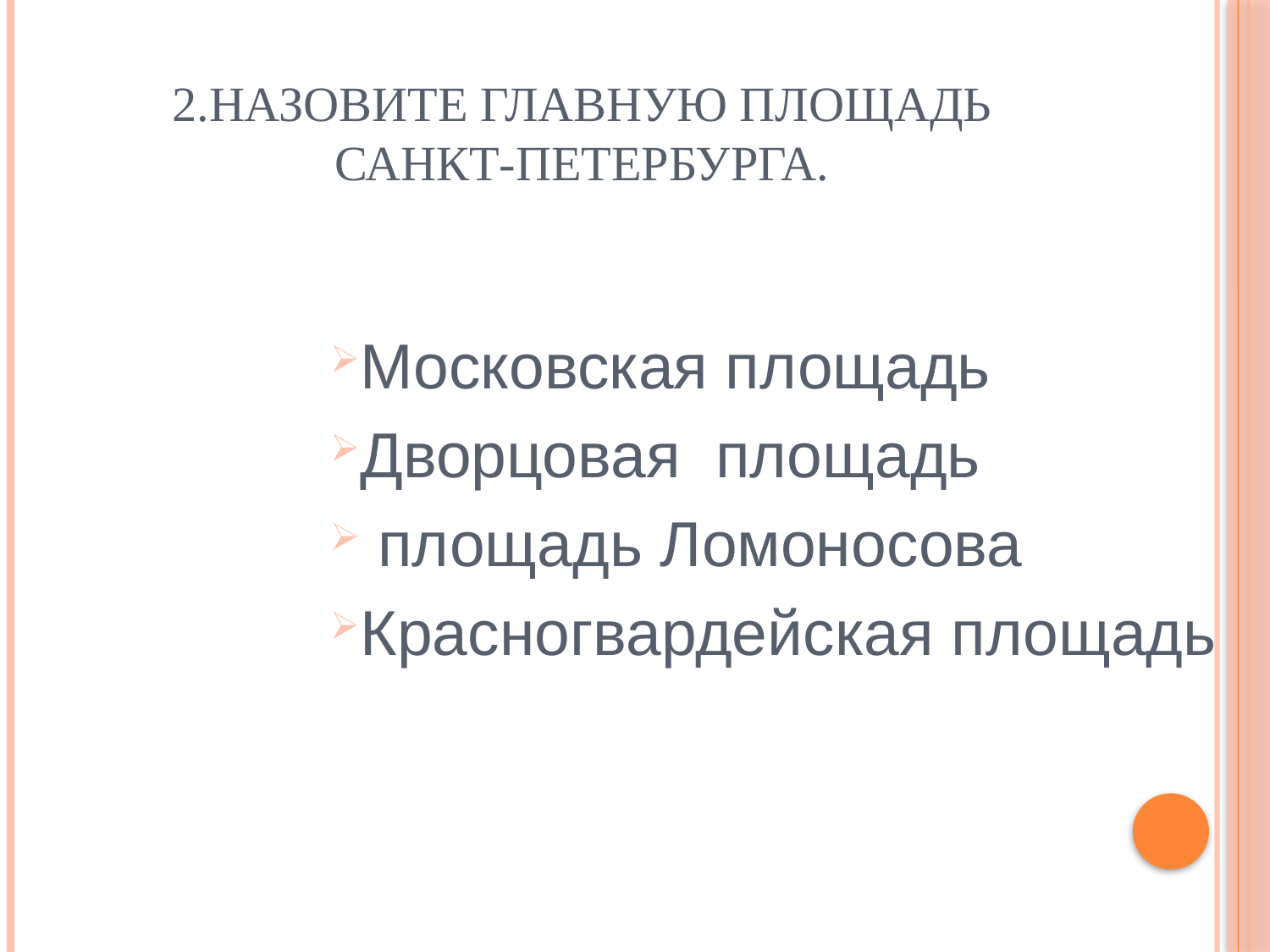

# 2.Назовите главную площадь Санкт-Петербурга.

Московская площадь
Дворцовая  площадь
 площадь Ломоносова
Красногвардейская площадь